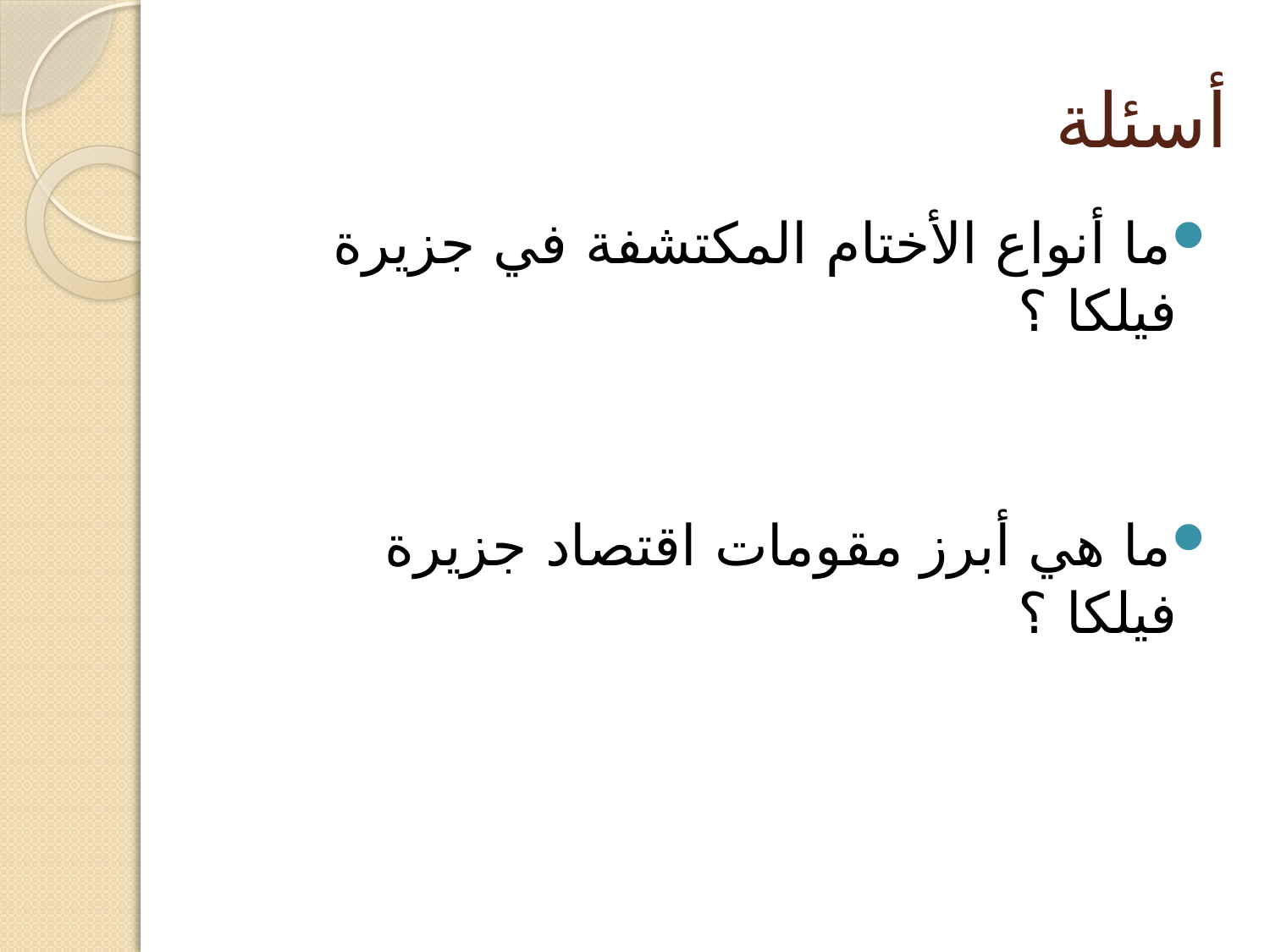

# أسئلة
ما أنواع الأختام المكتشفة في جزيرة فيلكا ؟

ما هي أبرز مقومات اقتصاد جزيرة فيلكا ؟